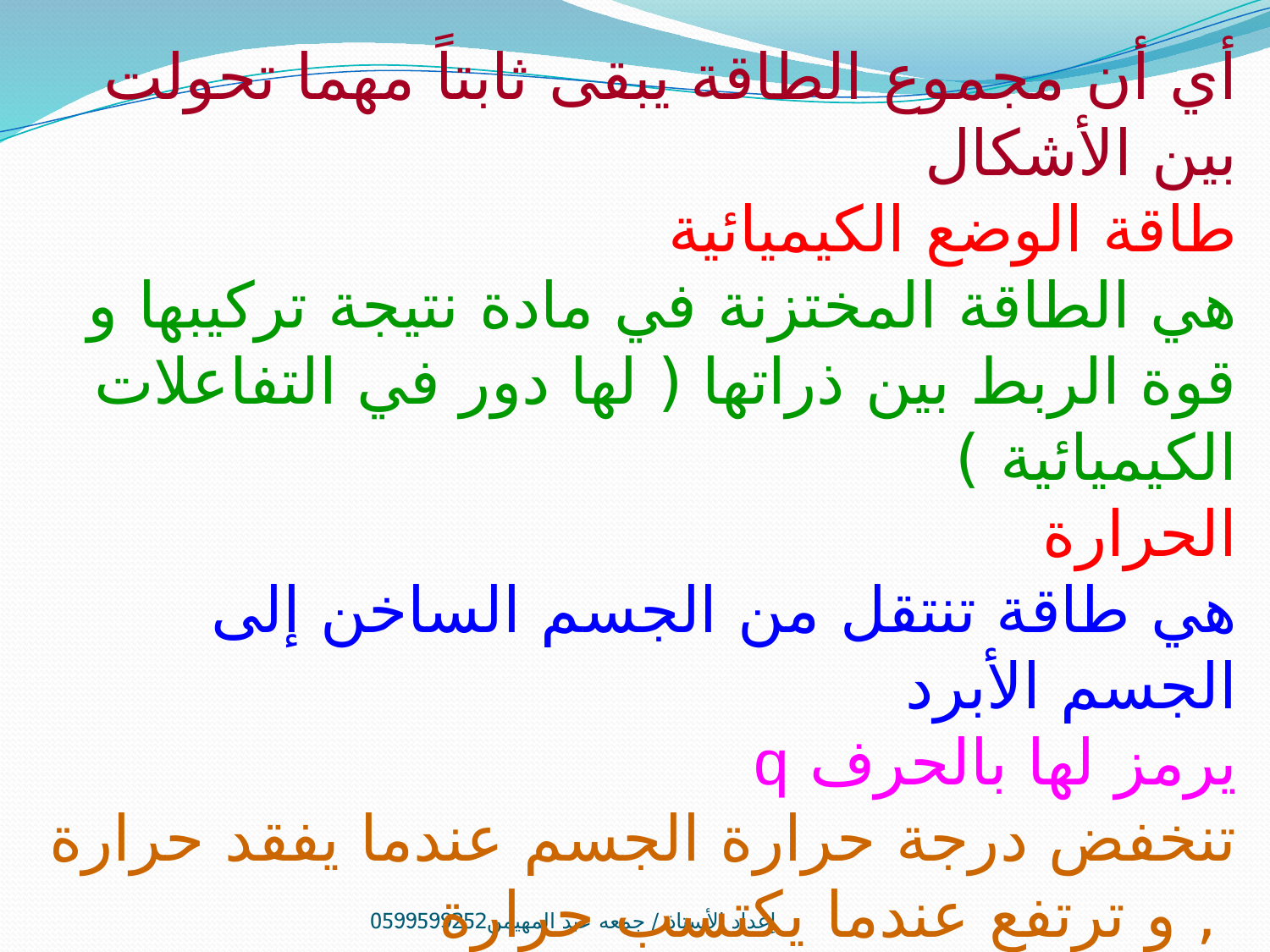

أي أن مجموع الطاقة يبقى ثابتاً مهما تحولت بين الأشكال
طاقة الوضع الكيميائية
هي الطاقة المختزنة في مادة نتيجة تركيبها و قوة الربط بين ذراتها ( لها دور في التفاعلات الكيميائية )
الحرارة
هي طاقة تنتقل من الجسم الساخن إلى الجسم الأبرد
يرمز لها بالحرف q
تنخفض درجة حرارة الجسم عندما يفقد حرارة  , و ترتفع عندما يكتسب حرارة

إعداد الأستاذ / جمعه عبد المهيمن0599599252